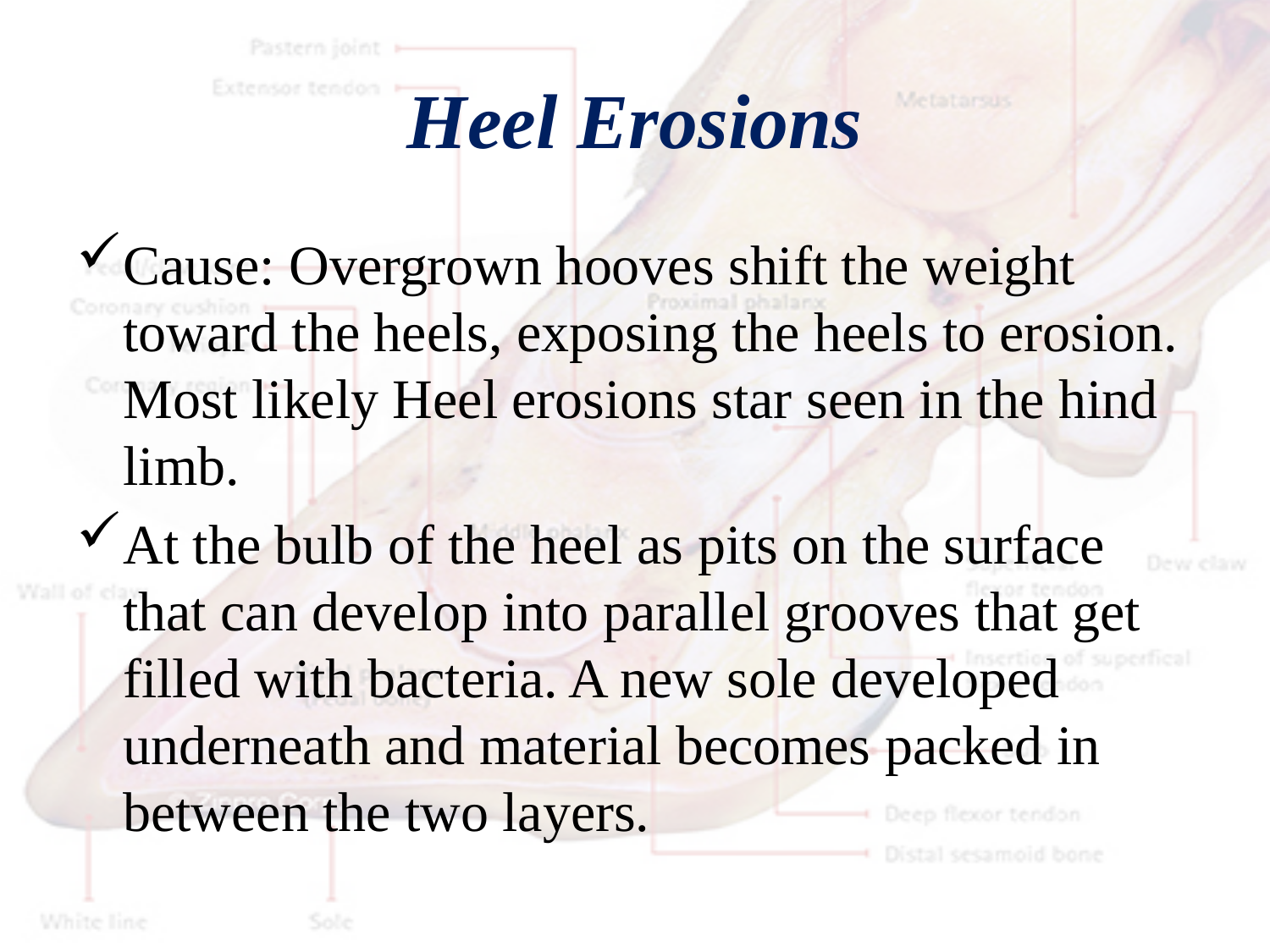

# Heel Erosions
Cause: Overgrown hooves shift the weight toward the heels, exposing the heels to erosion. Most likely Heel erosions star seen in the hind limb.
At the bulb of the heel as pits on the surface that can develop into parallel grooves that get filled with bacteria. A new sole developed underneath and material becomes packed in between the two layers.